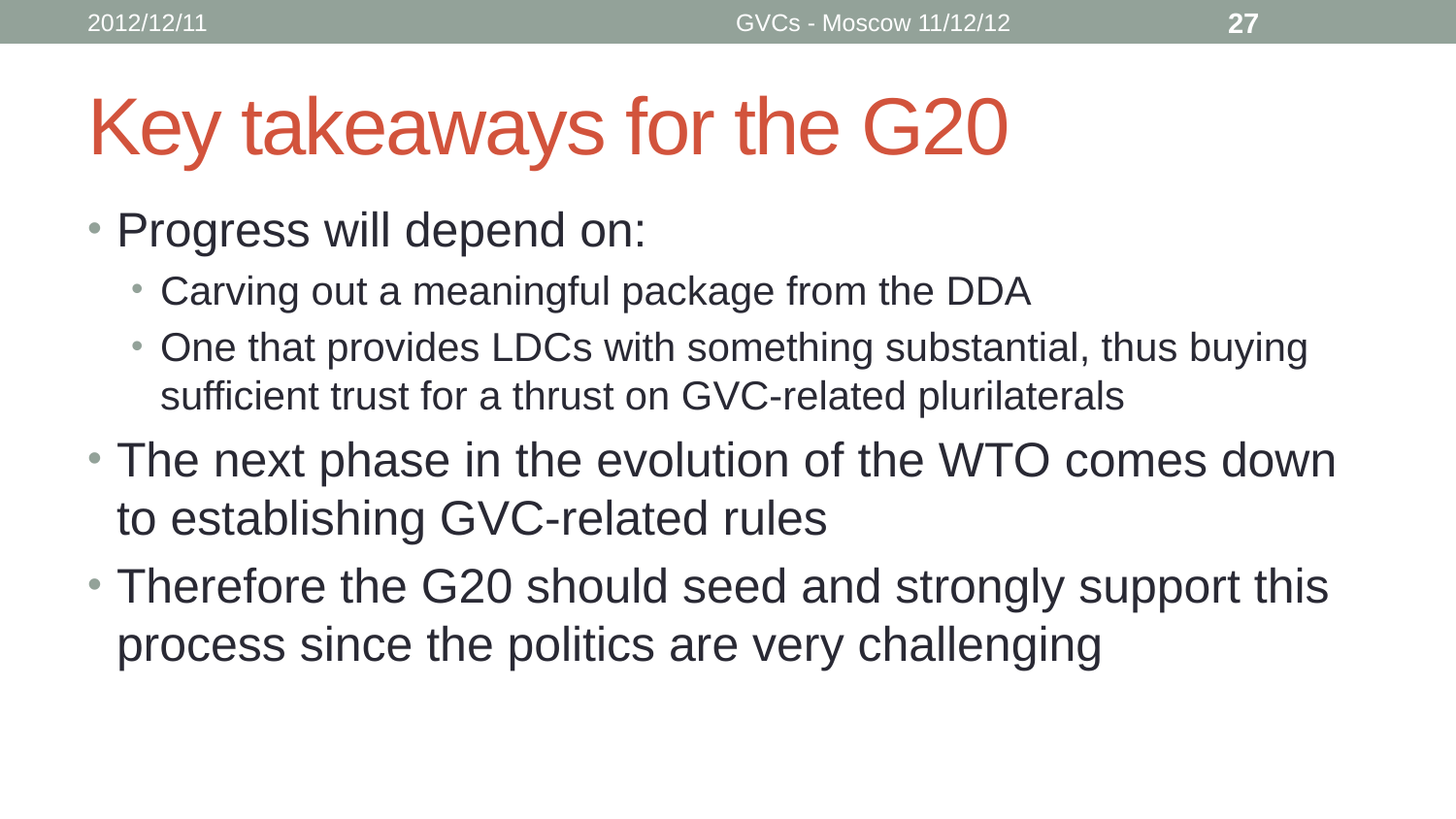

2012/12/11
GVCs - Moscow 11/12/12
27
# Key takeaways for the G20
Progress will depend on:
Carving out a meaningful package from the DDA
One that provides LDCs with something substantial, thus buying sufficient trust for a thrust on GVC-related plurilaterals
The next phase in the evolution of the WTO comes down to establishing GVC-related rules
Therefore the G20 should seed and strongly support this process since the politics are very challenging